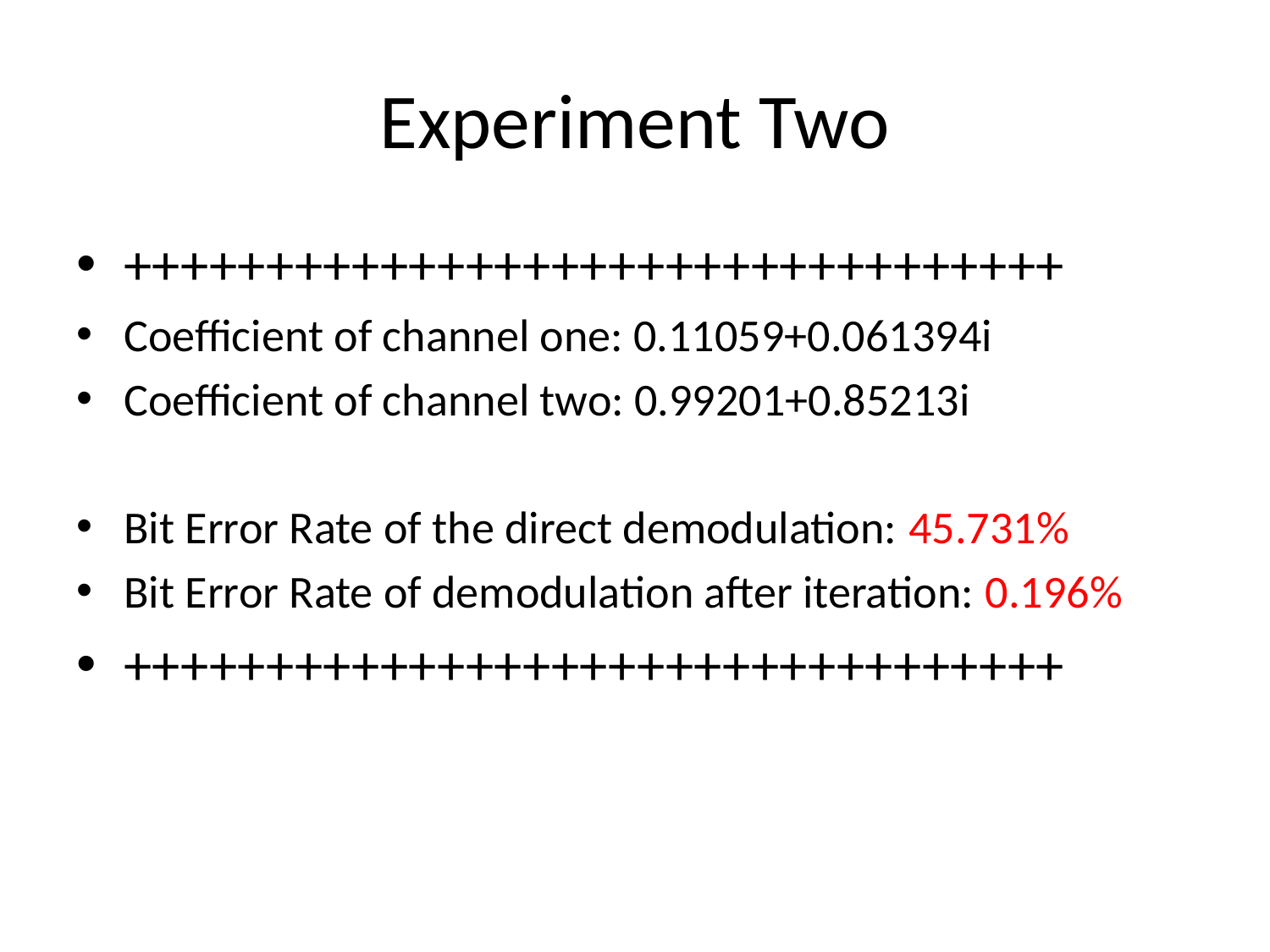

# Experiment Two
+++++++++++++++++++++++++++++++++
Coefficient of channel one: 0.11059+0.061394i
Coefficient of channel two: 0.99201+0.85213i

Bit Error Rate of the direct demodulation: 45.731%
Bit Error Rate of demodulation after iteration: 0.196%
+++++++++++++++++++++++++++++++++